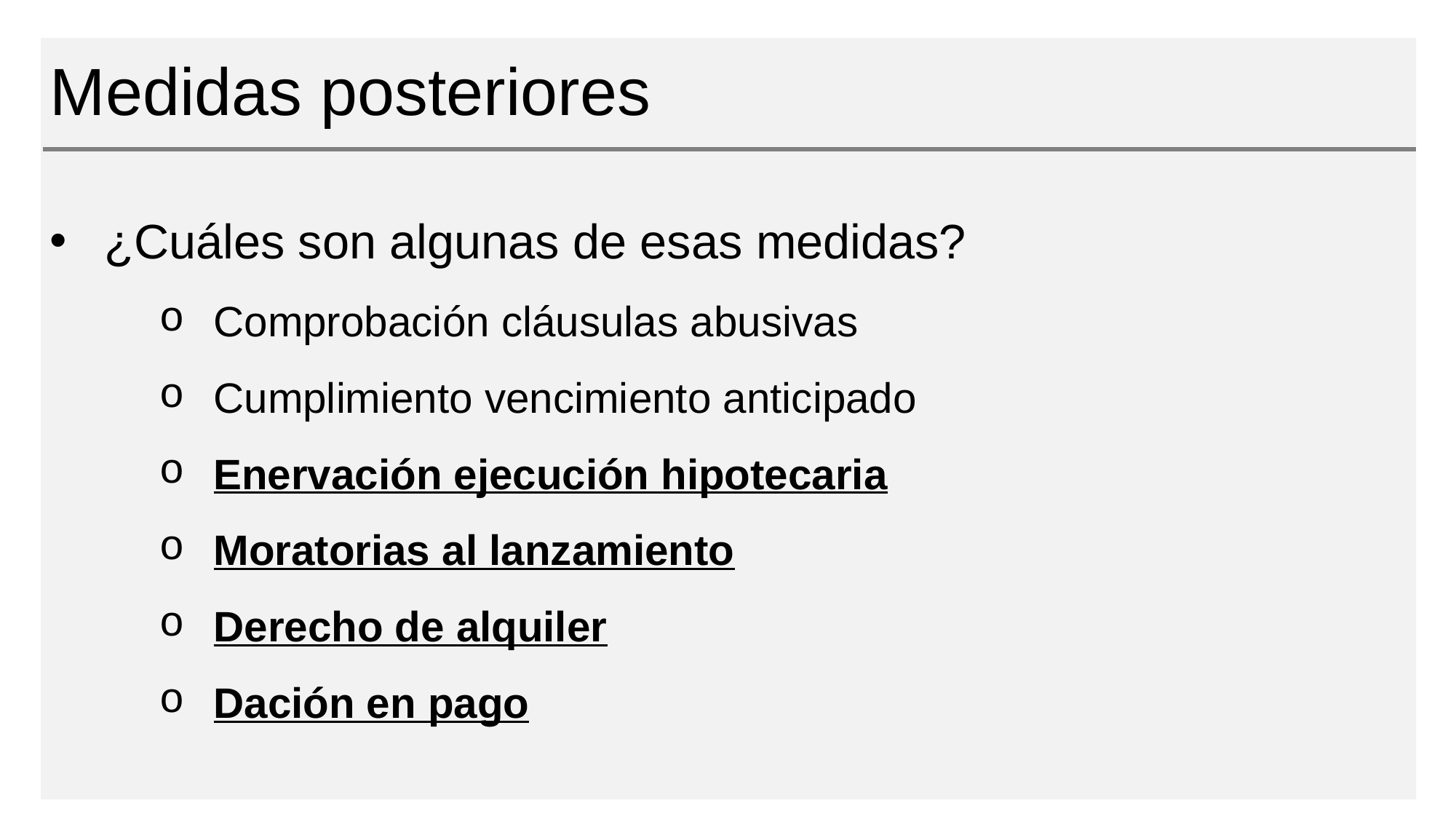

# Medidas posteriores
¿Cuáles son algunas de esas medidas?
Comprobación cláusulas abusivas
Cumplimiento vencimiento anticipado
Enervación ejecución hipotecaria
Moratorias al lanzamiento
Derecho de alquiler
Dación en pago